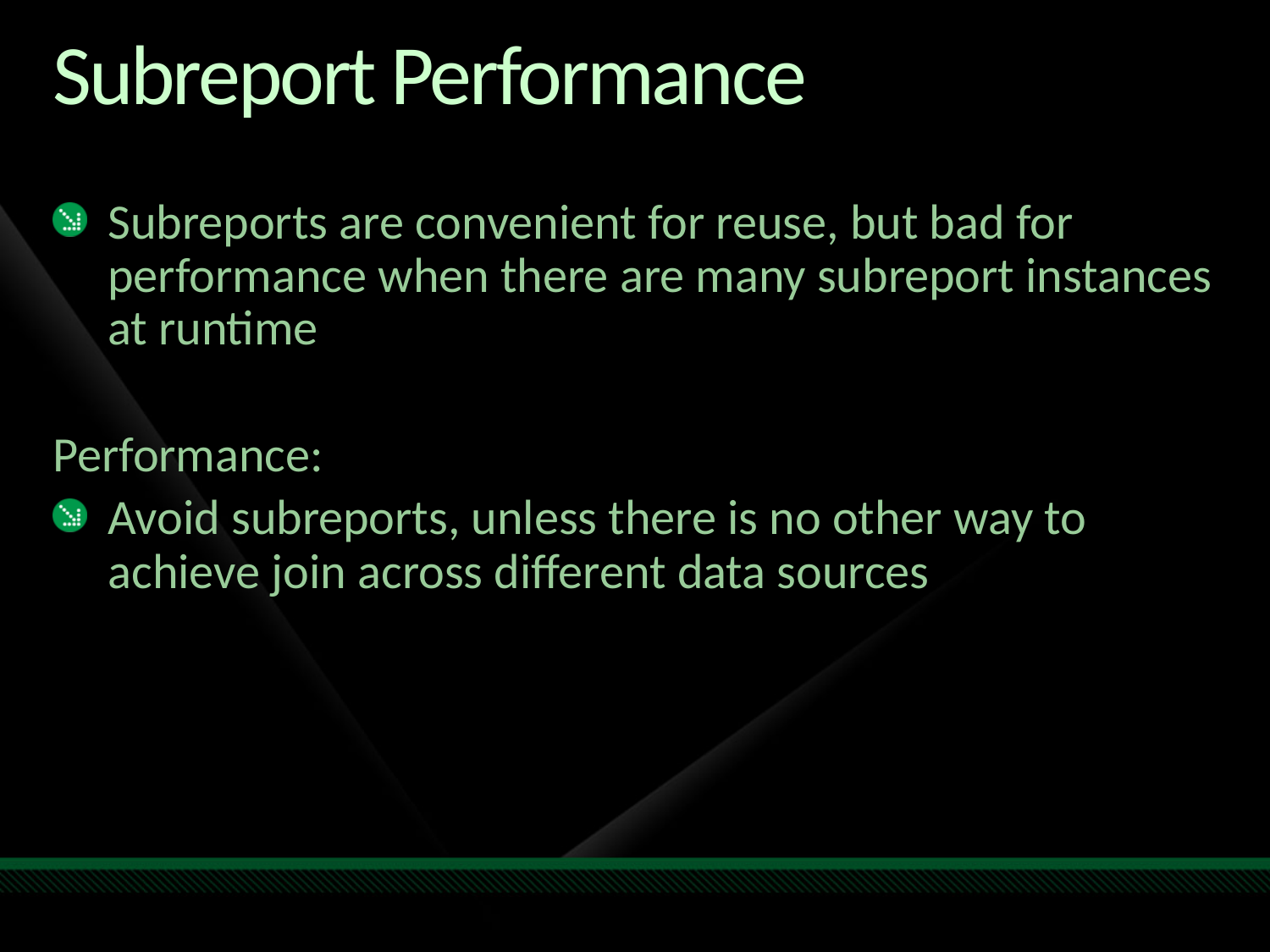

# Subreport Performance
Subreports are convenient for reuse, but bad for performance when there are many subreport instances at runtime

Performance:
Avoid subreports, unless there is no other way to achieve join across different data sources